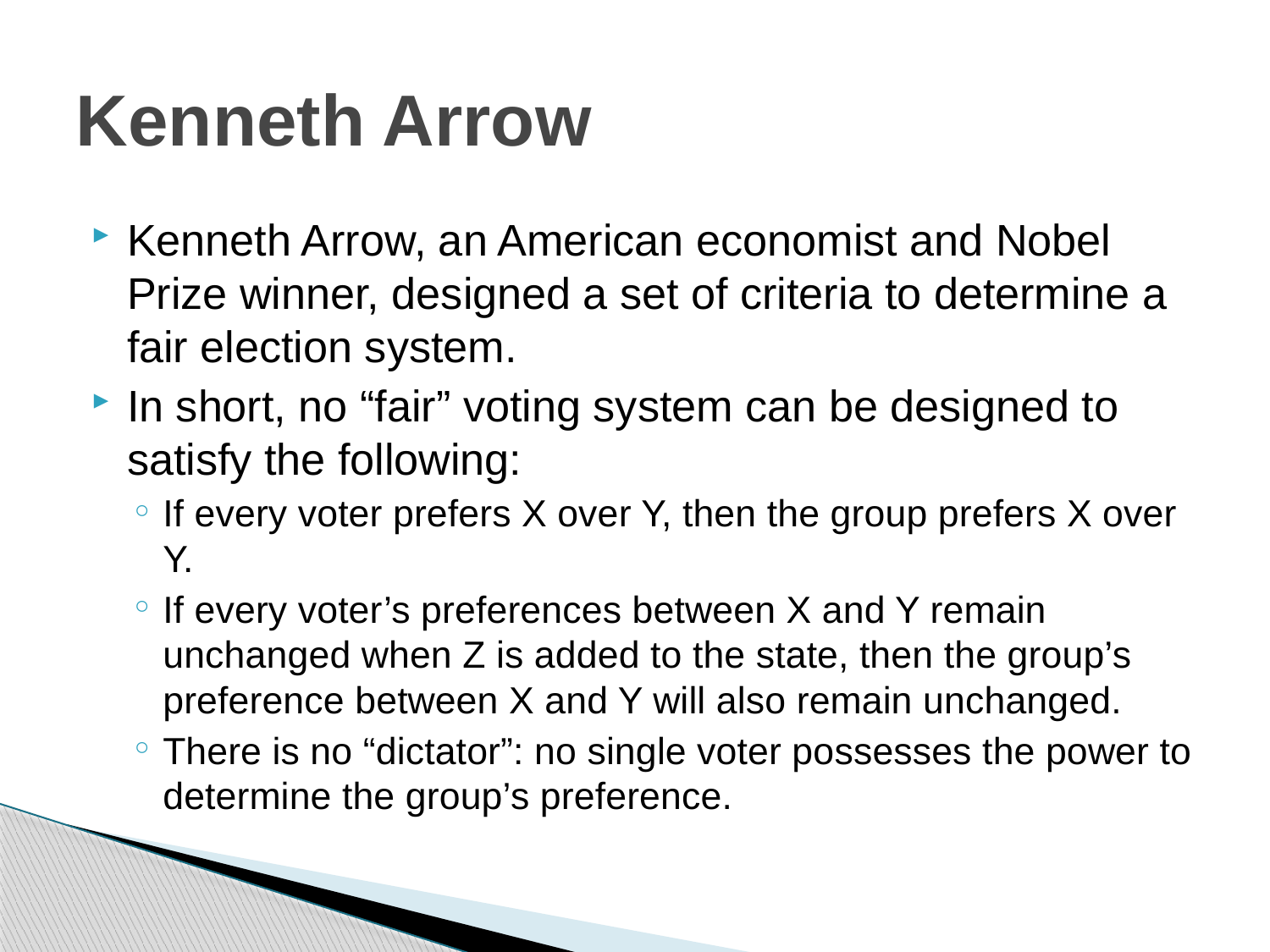

# Kenneth Arrow
Kenneth Arrow, an American economist and Nobel Prize winner, designed a set of criteria to determine a fair election system.
In short, no “fair” voting system can be designed to satisfy the following:
If every voter prefers X over Y, then the group prefers X over Y.
If every voter’s preferences between X and Y remain unchanged when Z is added to the state, then the group’s preference between X and Y will also remain unchanged.
There is no “dictator”: no single voter possesses the power to determine the group’s preference.